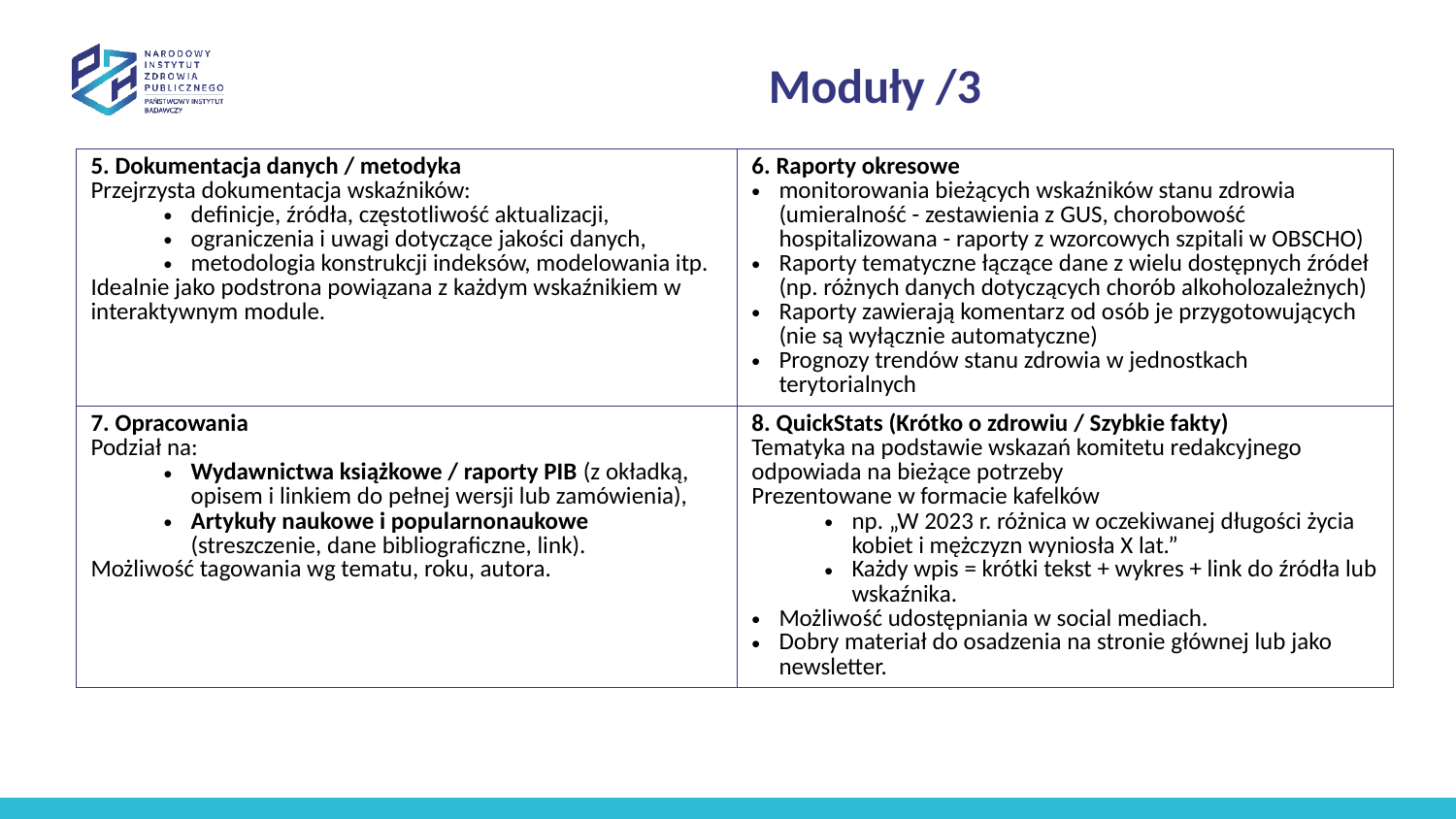

# Moduły /3
| 5. Dokumentacja danych / metodyka Przejrzysta dokumentacja wskaźników: definicje, źródła, częstotliwość aktualizacji, ograniczenia i uwagi dotyczące jakości danych, metodologia konstrukcji indeksów, modelowania itp. Idealnie jako podstrona powiązana z każdym wskaźnikiem w interaktywnym module. | 6. Raporty okresowe monitorowania bieżących wskaźników stanu zdrowia (umieralność - zestawienia z GUS, chorobowość hospitalizowana - raporty z wzorcowych szpitali w OBSCHO) Raporty tematyczne łączące dane z wielu dostępnych źródeł (np. różnych danych dotyczących chorób alkoholozależnych) Raporty zawierają komentarz od osób je przygotowujących (nie są wyłącznie automatyczne) Prognozy trendów stanu zdrowia w jednostkach terytorialnych |
| --- | --- |
| 7. Opracowania Podział na: Wydawnictwa książkowe / raporty PIB (z okładką, opisem i linkiem do pełnej wersji lub zamówienia), Artykuły naukowe i popularnonaukowe (streszczenie, dane bibliograficzne, link). Możliwość tagowania wg tematu, roku, autora. | 8. QuickStats (Krótko o zdrowiu / Szybkie fakty) Tematyka na podstawie wskazań komitetu redakcyjnego odpowiada na bieżące potrzeby Prezentowane w formacie kafelków np. „W 2023 r. różnica w oczekiwanej długości życia kobiet i mężczyzn wyniosła X lat.” Każdy wpis = krótki tekst + wykres + link do źródła lub wskaźnika. Możliwość udostępniania w social mediach. Dobry materiał do osadzenia na stronie głównej lub jako newsletter. |